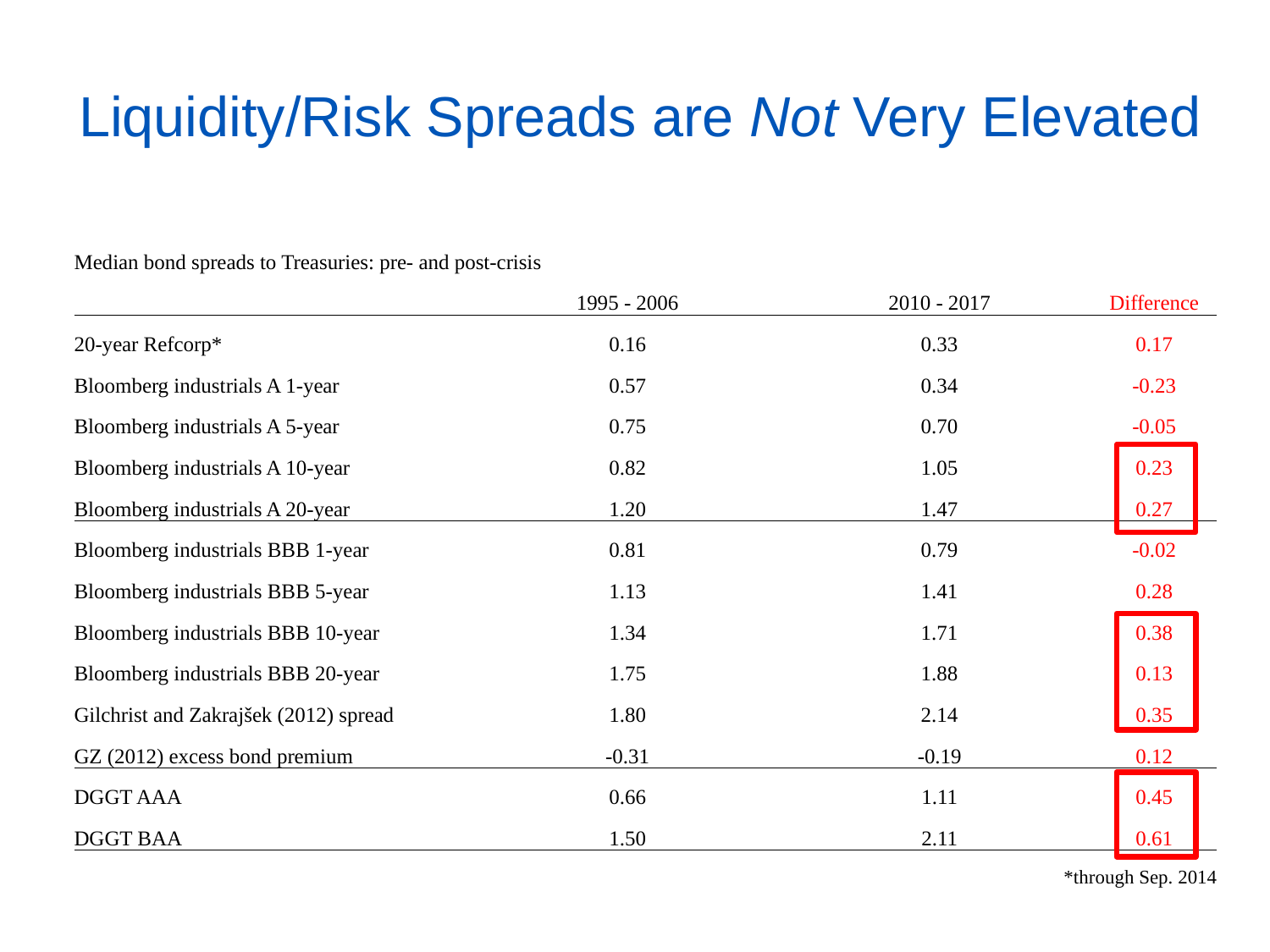

# Liquidity/Risk Spreads are Not Very Elevated
| Median bond spreads to Treasuries: pre- and post-crisis |  |  |  |
| --- | --- | --- | --- |
|  | 1995 - 2006 | 2010 - 2017 | Difference |
| 20-year Refcorp\* | 0.16 | 0.33 | 0.17 |
| Bloomberg industrials A 1-year | 0.57 | 0.34 | -0.23 |
| Bloomberg industrials A 5-year | 0.75 | 0.70 | -0.05 |
| Bloomberg industrials A 10-year | 0.82 | 1.05 | 0.23 |
| Bloomberg industrials A 20-year | 1.20 | 1.47 | 0.27 |
| Bloomberg industrials BBB 1-year | 0.81 | 0.79 | -0.02 |
| Bloomberg industrials BBB 5-year | 1.13 | 1.41 | 0.28 |
| Bloomberg industrials BBB 10-year | 1.34 | 1.71 | 0.38 |
| Bloomberg industrials BBB 20-year | 1.75 | 1.88 | 0.13 |
| Gilchrist and Zakrajšek (2012) spread | 1.80 | 2.14 | 0.35 |
| GZ (2012) excess bond premium | -0.31 | -0.19 | 0.12 |
| DGGT AAA | 0.66 | 1.11 | 0.45 |
| DGGT BAA | 1.50 | 2.11 | 0.61 |
| \*through Sep. 2014 |  |  |  |